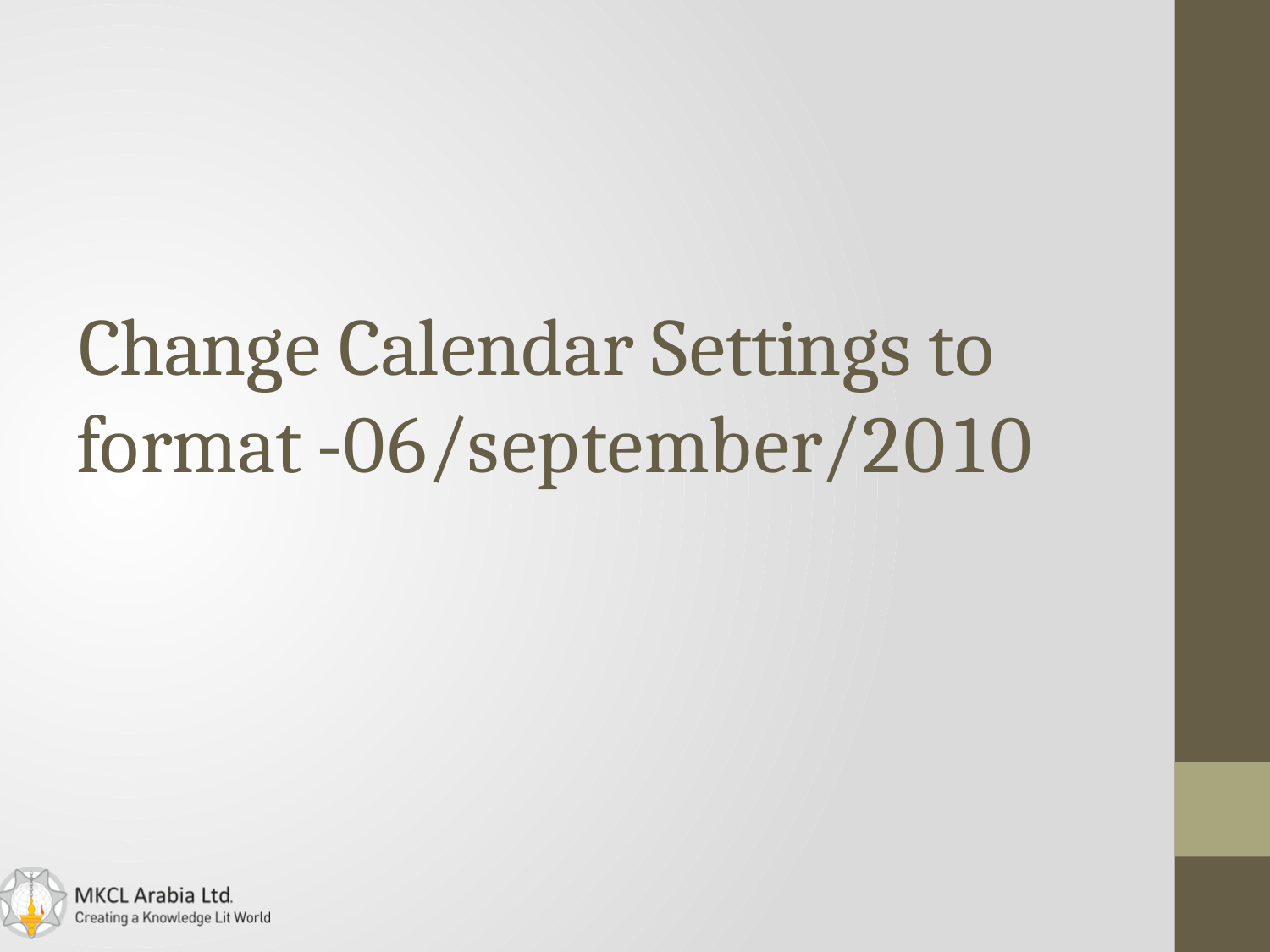

# Change Calendar Settings to format -06/september/2010